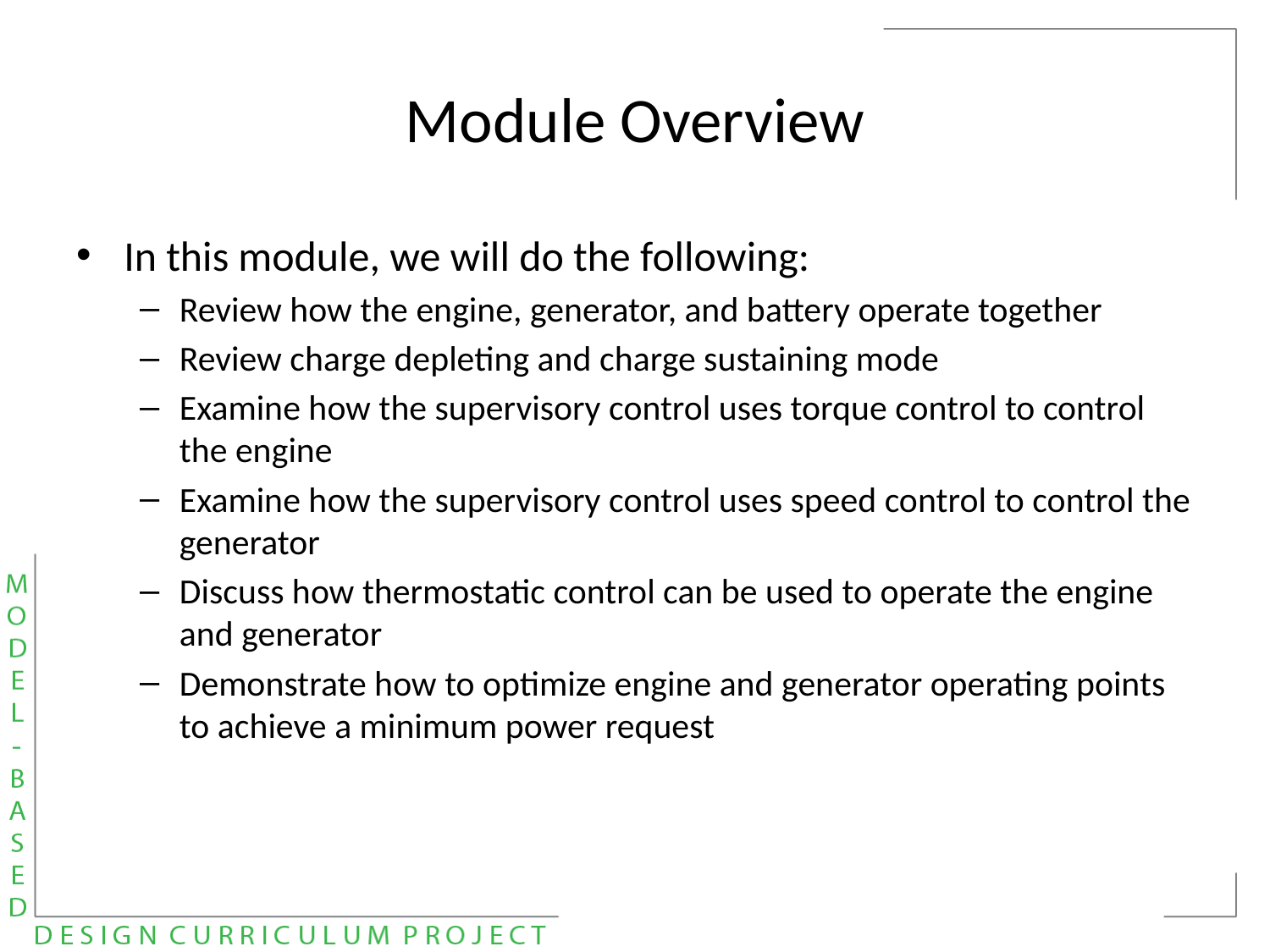

# Module Overview
In this module, we will do the following:
Review how the engine, generator, and battery operate together
Review charge depleting and charge sustaining mode
Examine how the supervisory control uses torque control to control the engine
Examine how the supervisory control uses speed control to control the generator
Discuss how thermostatic control can be used to operate the engine and generator
Demonstrate how to optimize engine and generator operating points to achieve a minimum power request